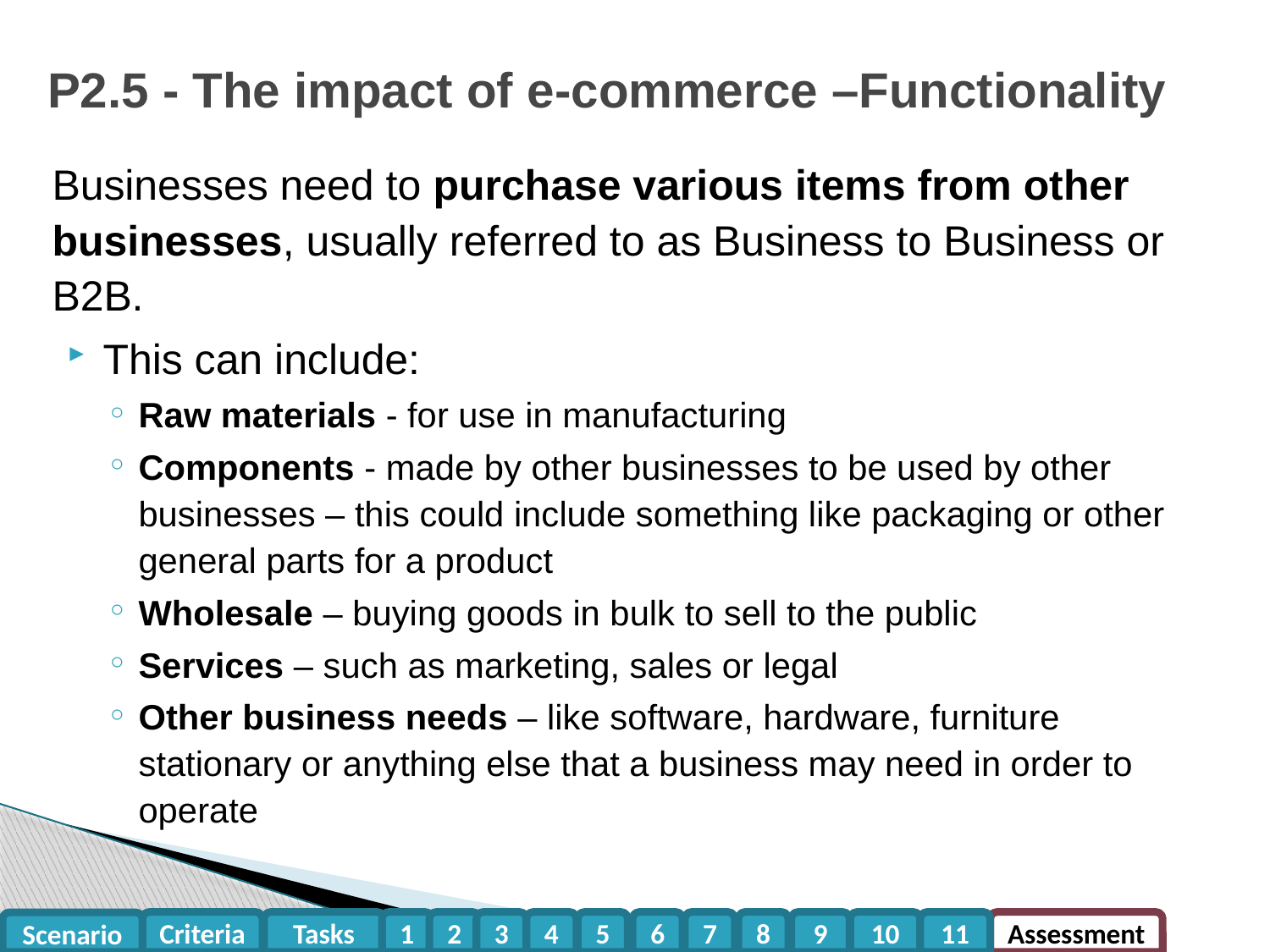

P2.5 - The impact of e-commerce –Functionality
Businesses need to purchase various items from other businesses, usually referred to as Business to Business or B2B.
This can include:
Raw materials - for use in manufacturing
Components - made by other businesses to be used by other businesses – this could include something like packaging or other general parts for a product
Wholesale – buying goods in bulk to sell to the public
Services – such as marketing, sales or legal
Other business needs – like software, hardware, furniture stationary or anything else that a business may need in order to operate